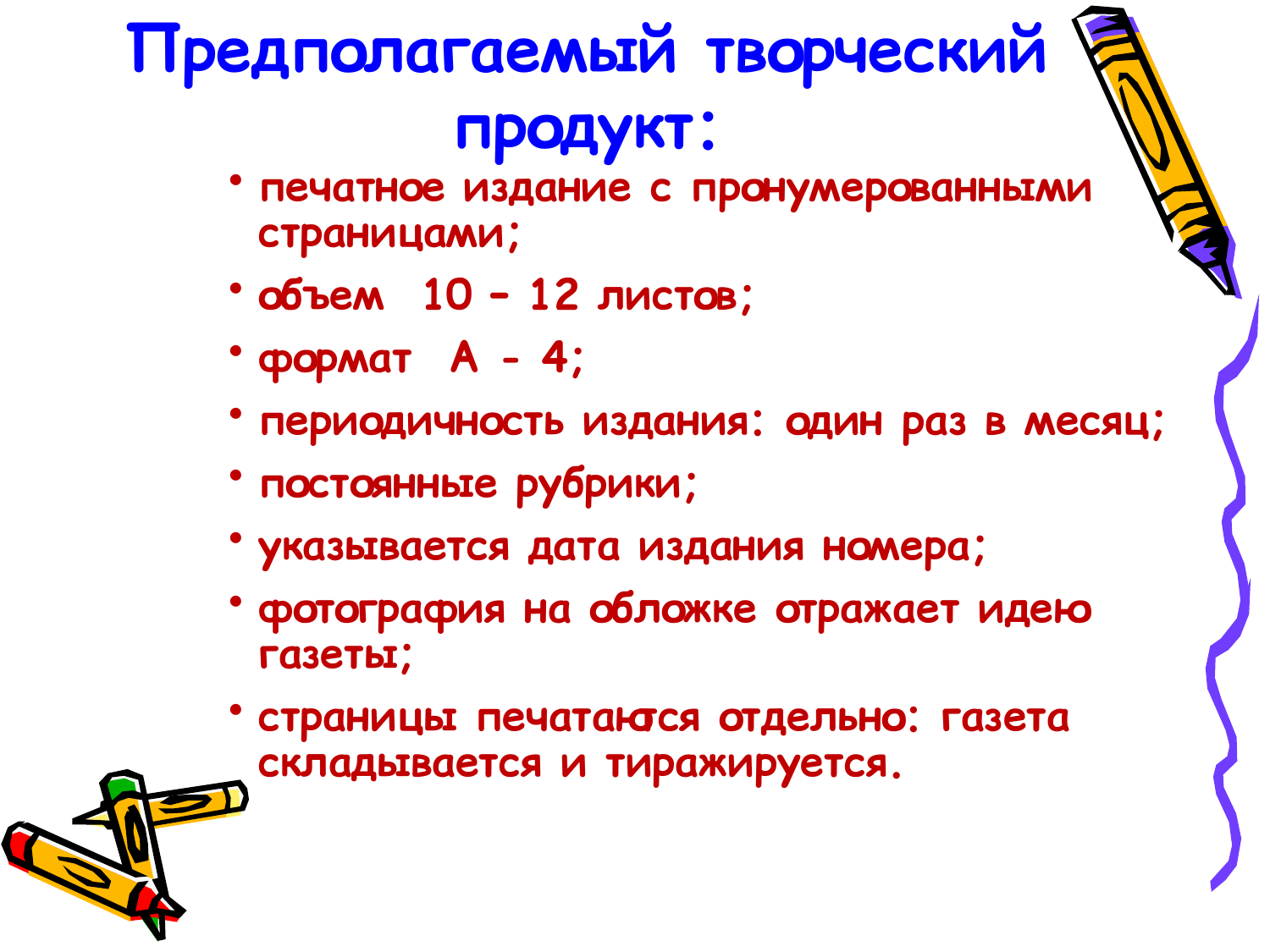

# Предполагаемый творческий продукт:
печатное издание с пронумерованными страницами;
объем  10 – 12 листов;
формат  А - 4;
периодичность издания: один раз в месяц;
постоянные рубрики;
указывается дата издания номера;
фотография на обложке отражает идею газеты;
страницы печатаются отдельно: газета складывается и тиражируется.